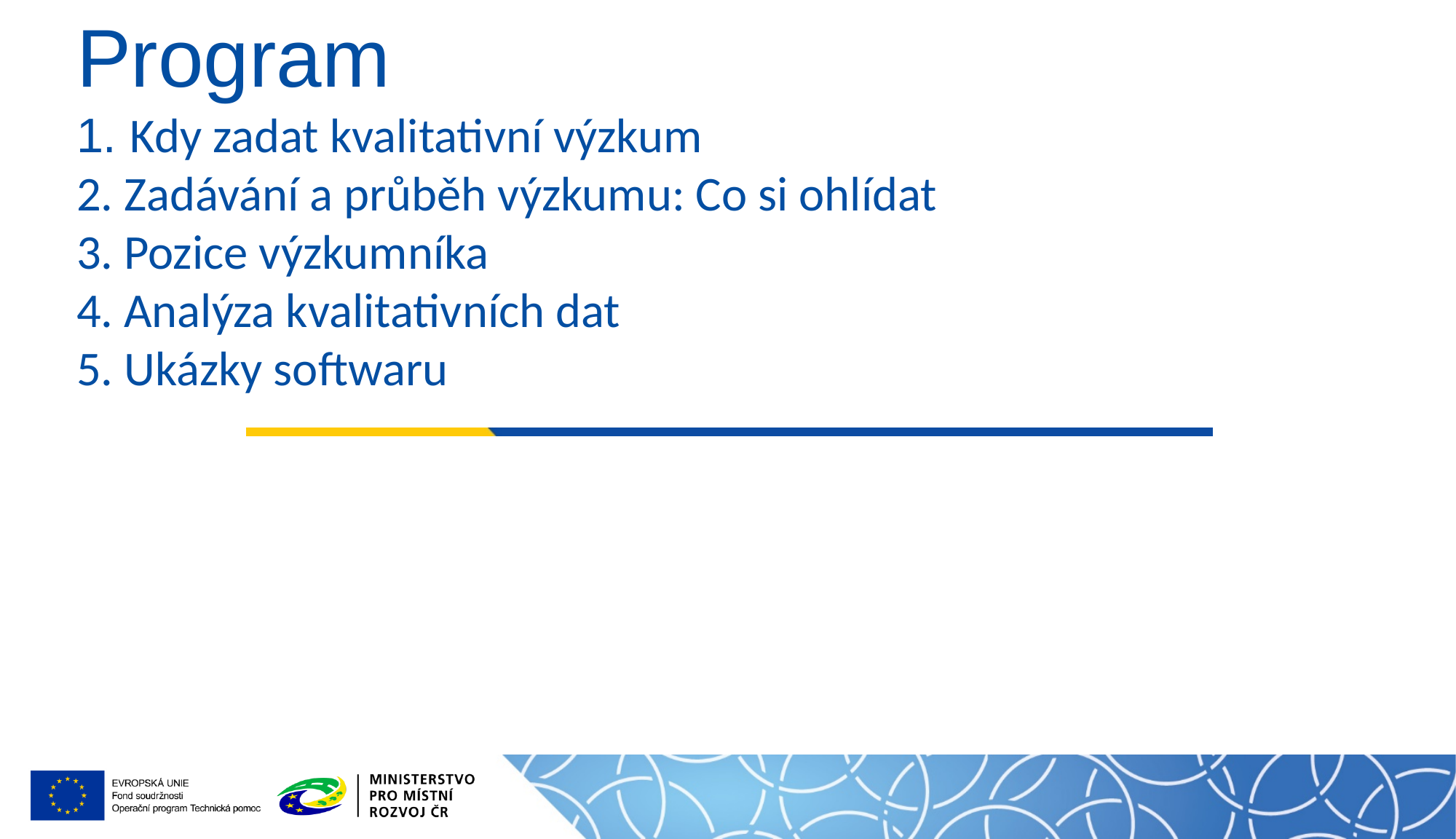

# Program 1. Kdy zadat kvalitativní výzkum 2. Zadávání a průběh výzkumu: Co si ohlídat 3. Pozice výzkumníka 4. Analýza kvalitativních dat 5. Ukázky softwaru